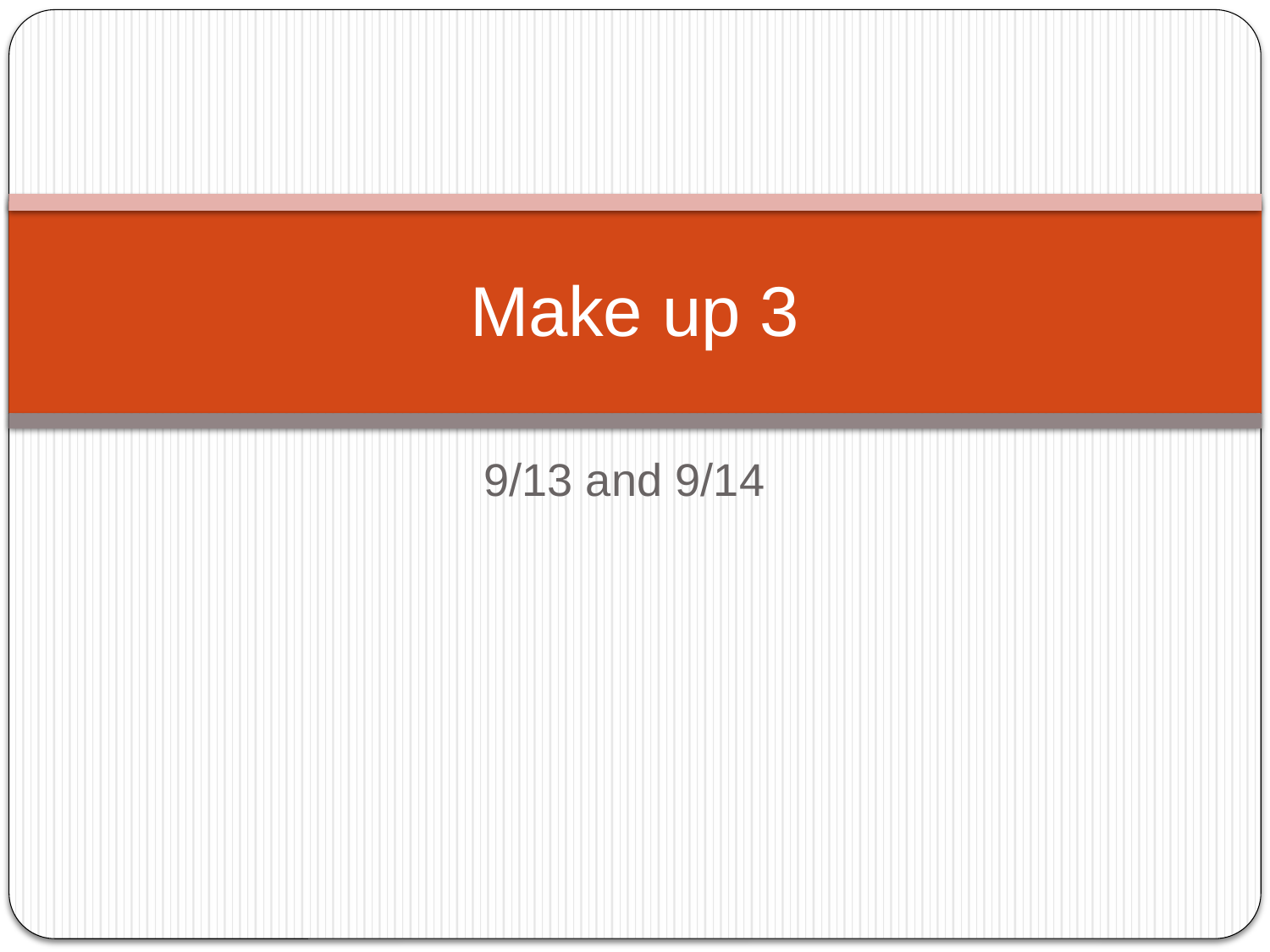

# Make up 3
9/13 and 9/14